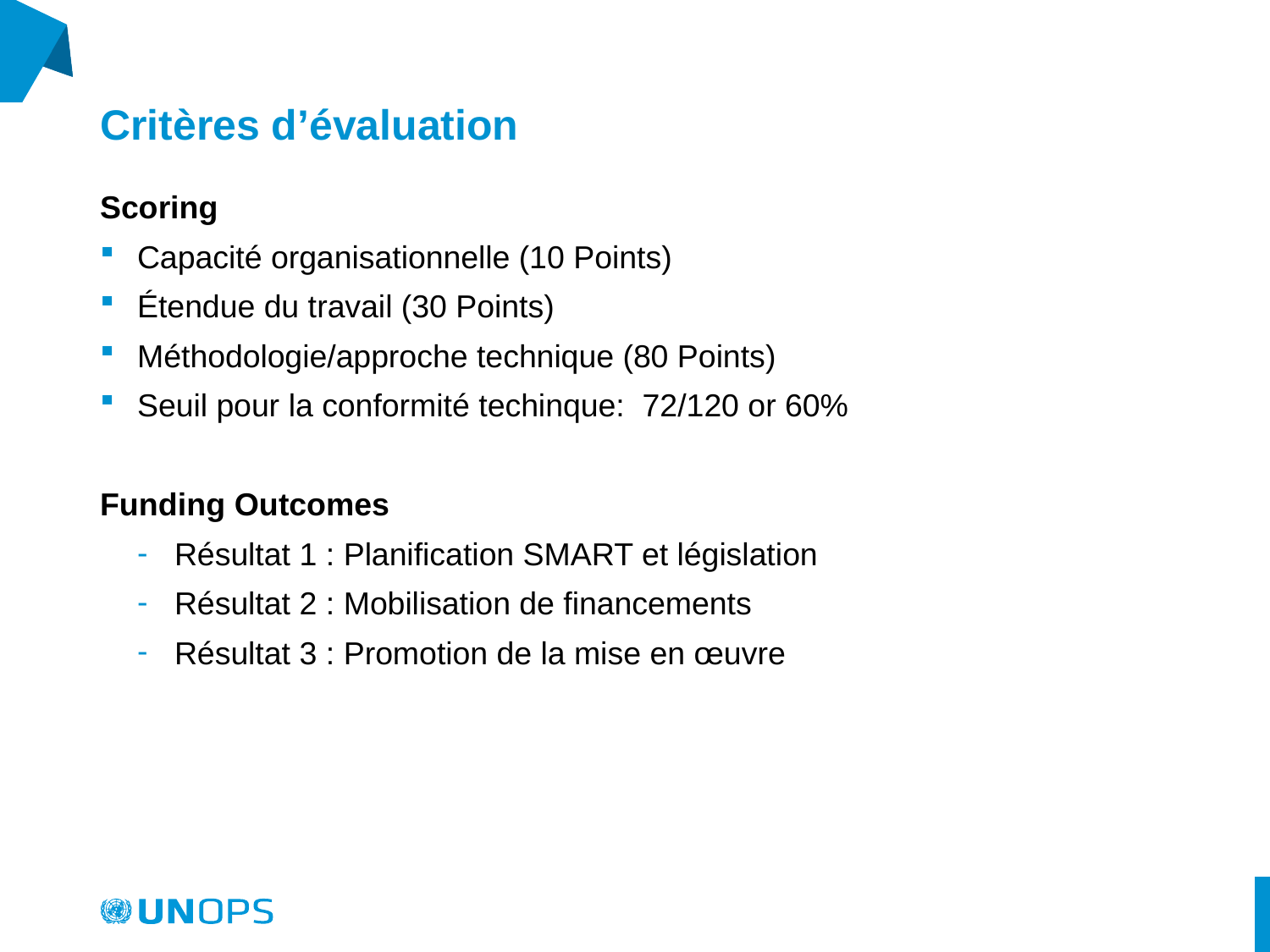

# Critères d’évaluation
Scoring
Capacité organisationnelle (10 Points)
Étendue du travail (30 Points)
Méthodologie/approche technique (80 Points)
Seuil pour la conformité techinque:  72/120 or 60%

Funding Outcomes
Résultat 1 : Planification SMART et législation
Résultat 2 : Mobilisation de financements
Résultat 3 : Promotion de la mise en œuvre